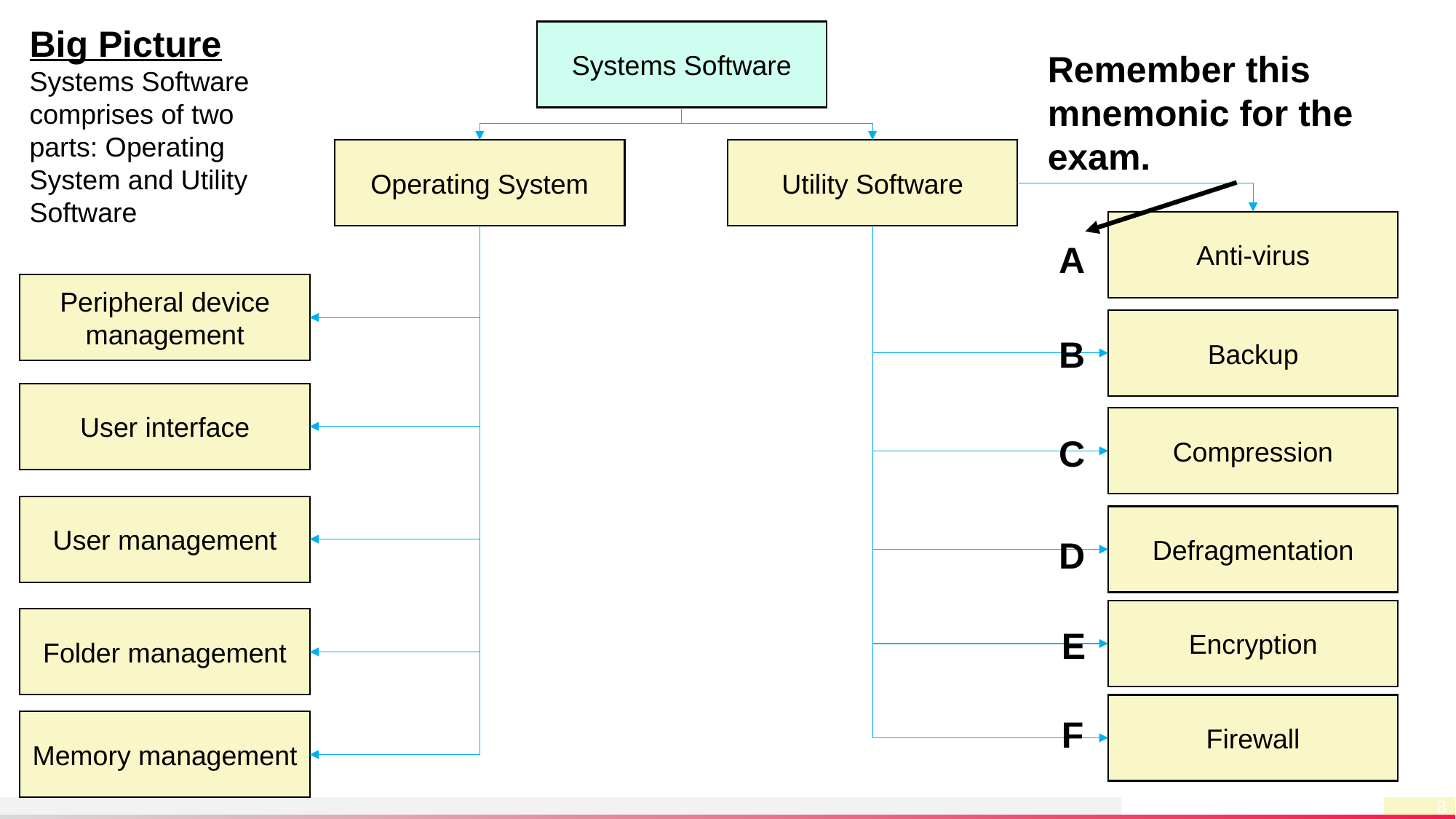

Big Picture
Systems Software comprises of two parts: Operating System and Utility Software

Systems Software
Remember this mnemonic for the exam.
Operating System
Utility Software
Anti-virus
A
Peripheral device management
Backup
B
User interface
Compression
C
User management
Defragmentation
D
Encryption
Folder management
E
Firewall
F
Memory management
8